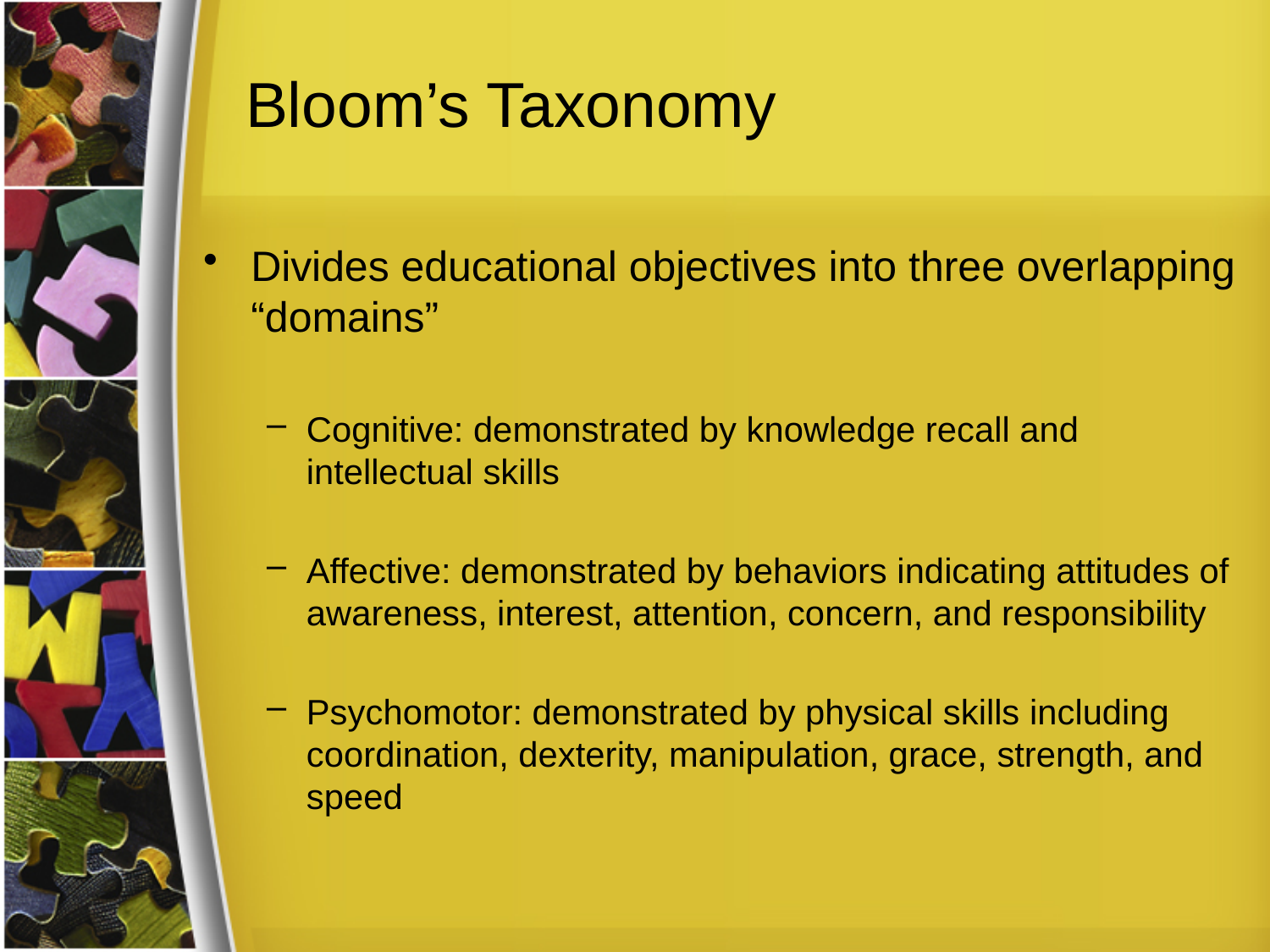

# Bloom’s Taxonomy
Divides educational objectives into three overlapping “domains”

Cognitive: demonstrated by knowledge recall and intellectual skills

Affective: demonstrated by behaviors indicating attitudes of awareness, interest, attention, concern, and responsibility

Psychomotor: demonstrated by physical skills including coordination, dexterity, manipulation, grace, strength, and speed